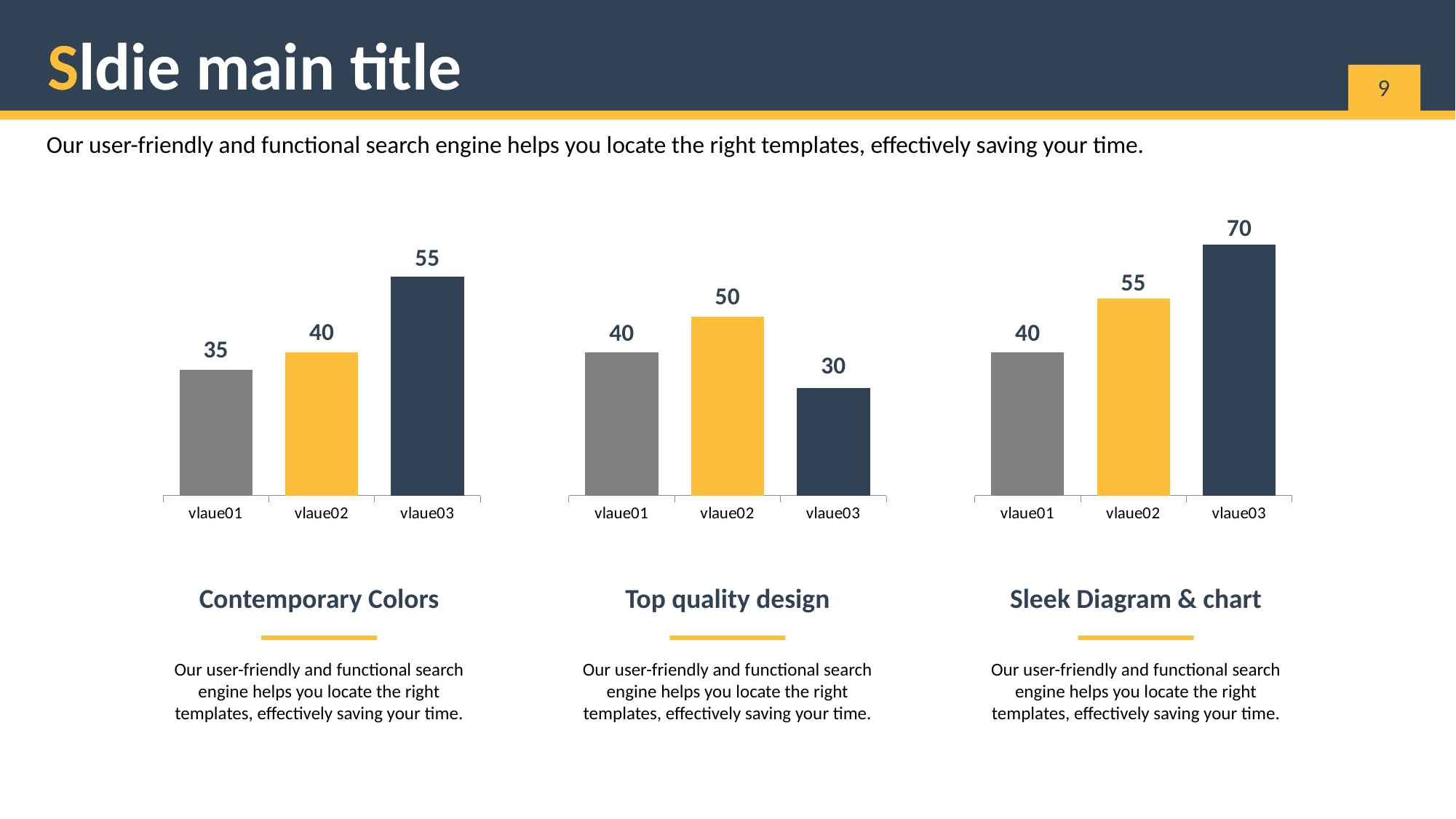

Sldie main title
9
Our user-friendly and functional search engine helps you locate the right templates, effectively saving your time.

### Chart

| Category | vlaue01 | Column1 |
|---|---|---|
| vlaue01 | 35.0 | 65.0 |
| vlaue02 | 40.0 | 60.0 |
| vlaue03 | 55.0 | 35.0 |

### Chart

| Category | vlaue01 | Column1 |
|---|---|---|
| vlaue01 | 40.0 | 60.0 |
| vlaue02 | 50.0 | 50.0 |
| vlaue03 | 30.0 | 70.0 |

### Chart

| Category | vlaue01 | Column1 |
|---|---|---|
| vlaue01 | 40.0 | 60.0 |
| vlaue02 | 55.0 | 45.0 |
| vlaue03 | 70.0 | 30.0 |
Contemporary Colors

Our user-friendly and functional search engine helps you locate the right templates, effectively saving your time.
Top quality design

Our user-friendly and functional search engine helps you locate the right templates, effectively saving your time.
Sleek Diagram & chart

Our user-friendly and functional search engine helps you locate the right templates, effectively saving your time.